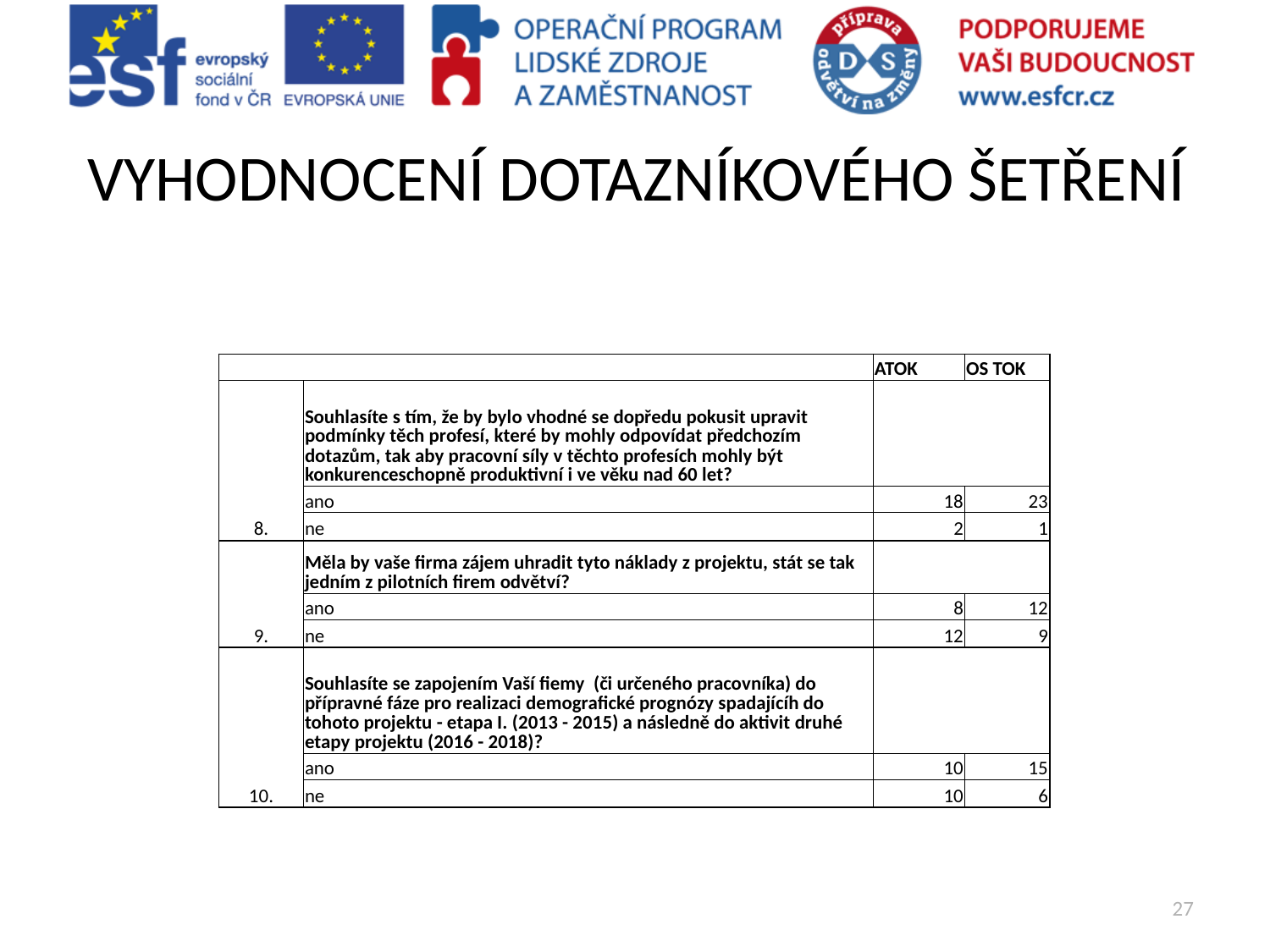

# VYHODNOCENÍ DOTAZNÍKOVÉHO ŠETŘENÍ
|  |  | ATOK | OS TOK |
| --- | --- | --- | --- |
| 8. | Souhlasíte s tím, že by bylo vhodné se dopředu pokusit upravit podmínky těch profesí, které by mohly odpovídat předchozím dotazům, tak aby pracovní síly v těchto profesích mohly být konkurenceschopně produktivní i ve věku nad 60 let? |  |  |
|  | ano | 18 | 23 |
|  | ne | 2 | 1 |
| 9. | Měla by vaše firma zájem uhradit tyto náklady z projektu, stát se tak jedním z pilotních firem odvětví? |  |  |
|  | ano | 8 | 12 |
|  | ne | 12 | 9 |
| 10. | Souhlasíte se zapojením Vaší fiemy (či určeného pracovníka) do přípravné fáze pro realizaci demografické prognózy spadajícíh do tohoto projektu - etapa I. (2013 - 2015) a následně do aktivit druhé etapy projektu (2016 - 2018)? |  |  |
|  | ano | 10 | 15 |
|  | ne | 10 | 6 |
27